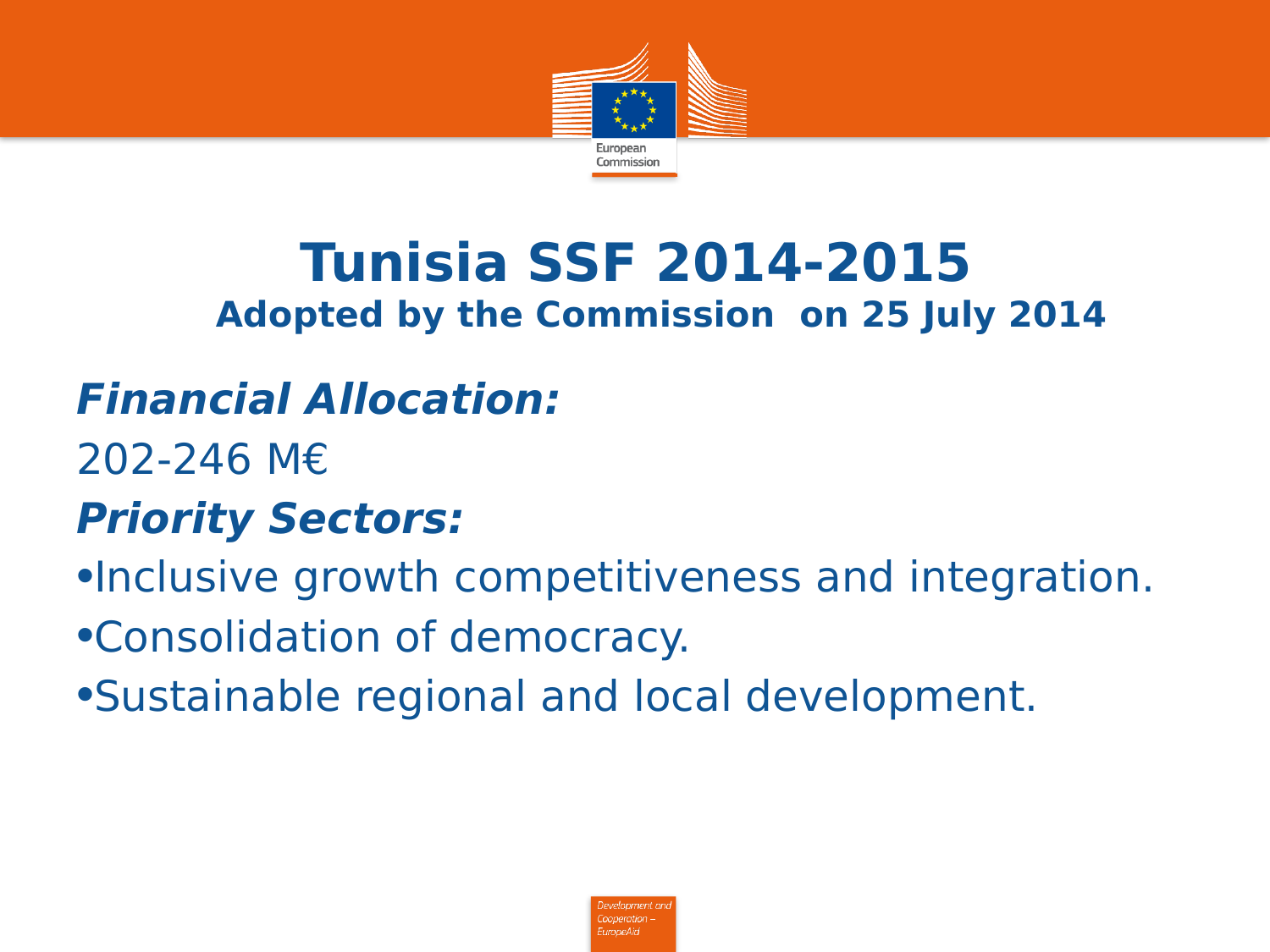

# Tunisia SSF 2014-2015 Adopted by the Commission  on 25 July 2014
Financial Allocation:
202-246 M€
Priority Sectors:
Inclusive growth competitiveness and integration.
Consolidation of democracy.
Sustainable regional and local development.